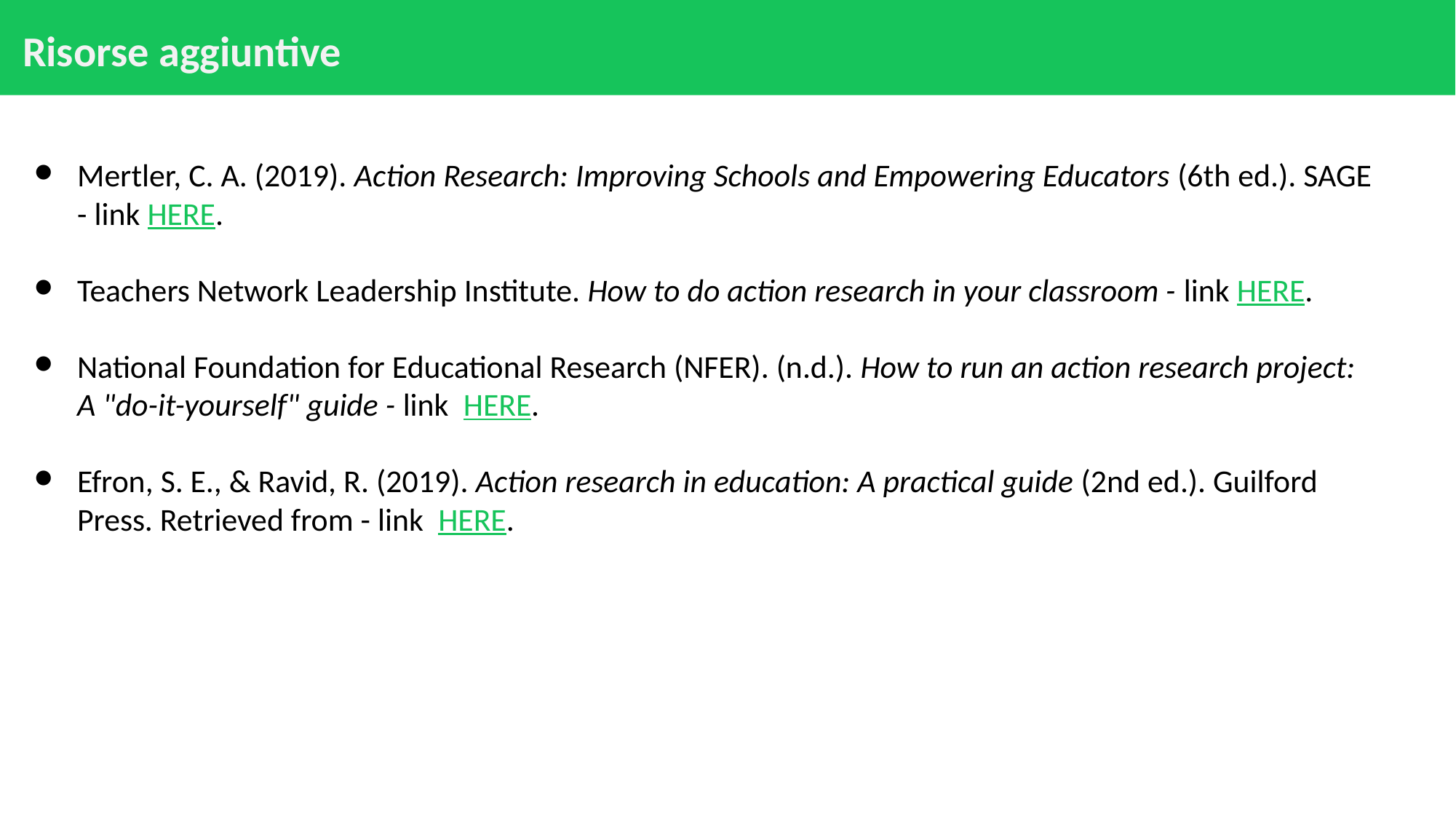

# Risorse aggiuntive
Mertler, C. A. (2019). Action Research: Improving Schools and Empowering Educators (6th ed.). SAGE - link HERE.

Teachers Network Leadership Institute. How to do action research in your classroom - link HERE.

National Foundation for Educational Research (NFER). (n.d.). How to run an action research project: A "do-it-yourself" guide - link  HERE.

Efron, S. E., & Ravid, R. (2019). Action research in education: A practical guide (2nd ed.). Guilford Press. Retrieved from - link  HERE.